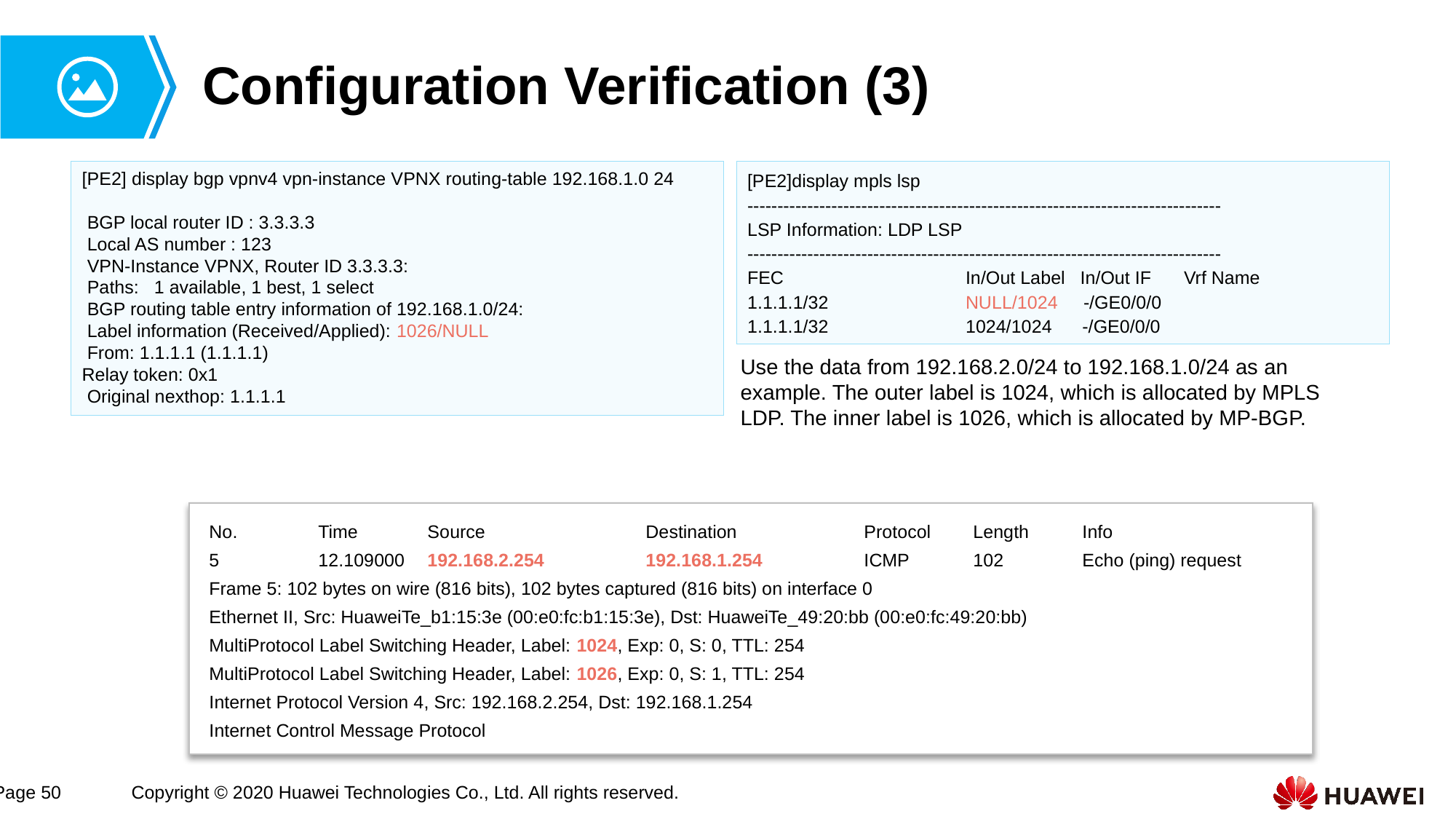

# Configuration Verification (3)
[PE2] display bgp vpnv4 vpn-instance VPNX routing-table 192.168.1.0 24

 BGP local router ID : 3.3.3.3
 Local AS number : 123
 VPN-Instance VPNX, Router ID 3.3.3.3:
 Paths:   1 available, 1 best, 1 select
 BGP routing table entry information of 192.168.1.0/24:
 Label information (Received/Applied): 1026/NULL
 From: 1.1.1.1 (1.1.1.1)
Relay token: 0x1
 Original nexthop: 1.1.1.1
[PE2]display mpls lsp
-------------------------------------------------------------------------------
LSP Information: LDP LSP
-------------------------------------------------------------------------------
FEC                	In/Out Label   In/Out IF	Vrf Name
1.1.1.1/32         	NULL/1024     -/GE0/0/0
1.1.1.1/32         	1024/1024      -/GE0/0/0
Use the data from 192.168.2.0/24 to 192.168.1.0/24 as an example. The outer label is 1024, which is allocated by MPLS LDP. The inner label is 1026, which is allocated by MP-BGP.

No.     	Time           	Source		Destination		Protocol	Length	Info
5	12.109000  	192.168.2.254	192.168.1.254	ICMP	102	Echo (ping) request
Frame 5: 102 bytes on wire (816 bits), 102 bytes captured (816 bits) on interface 0
Ethernet II, Src: HuaweiTe_b1:15:3e (00:e0:fc:b1:15:3e), Dst: HuaweiTe_49:20:bb (00:e0:fc:49:20:bb)
MultiProtocol Label Switching Header, Label: 1024, Exp: 0, S: 0, TTL: 254
MultiProtocol Label Switching Header, Label: 1026, Exp: 0, S: 1, TTL: 254
Internet Protocol Version 4, Src: 192.168.2.254, Dst: 192.168.1.254
Internet Control Message Protocol